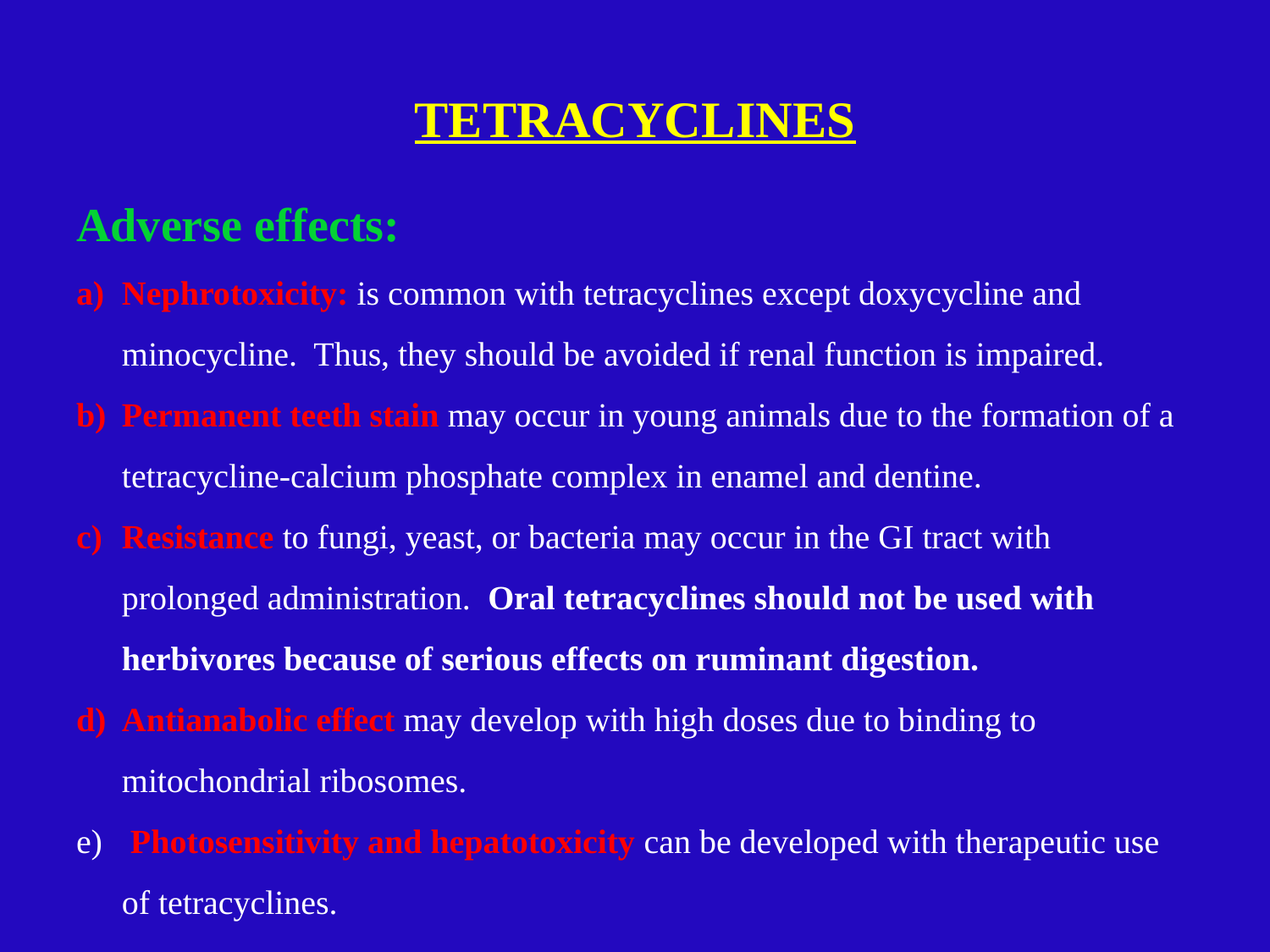

# TETRACYCLINES
Adverse effects:
Nephrotoxicity: is common with tetracyclines except doxycycline and minocycline.  Thus, they should be avoided if renal function is impaired.
Permanent teeth stain may occur in young animals due to the formation of a tetracycline-calcium phosphate complex in enamel and dentine.
Resistance to fungi, yeast, or bacteria may occur in the GI tract with prolonged administration.  Oral tetracyclines should not be used with herbivores because of serious effects on ruminant digestion.
Antianabolic effect may develop with high doses due to binding to mitochondrial ribosomes.
 Photosensitivity and hepatotoxicity can be developed with therapeutic use of tetracyclines.